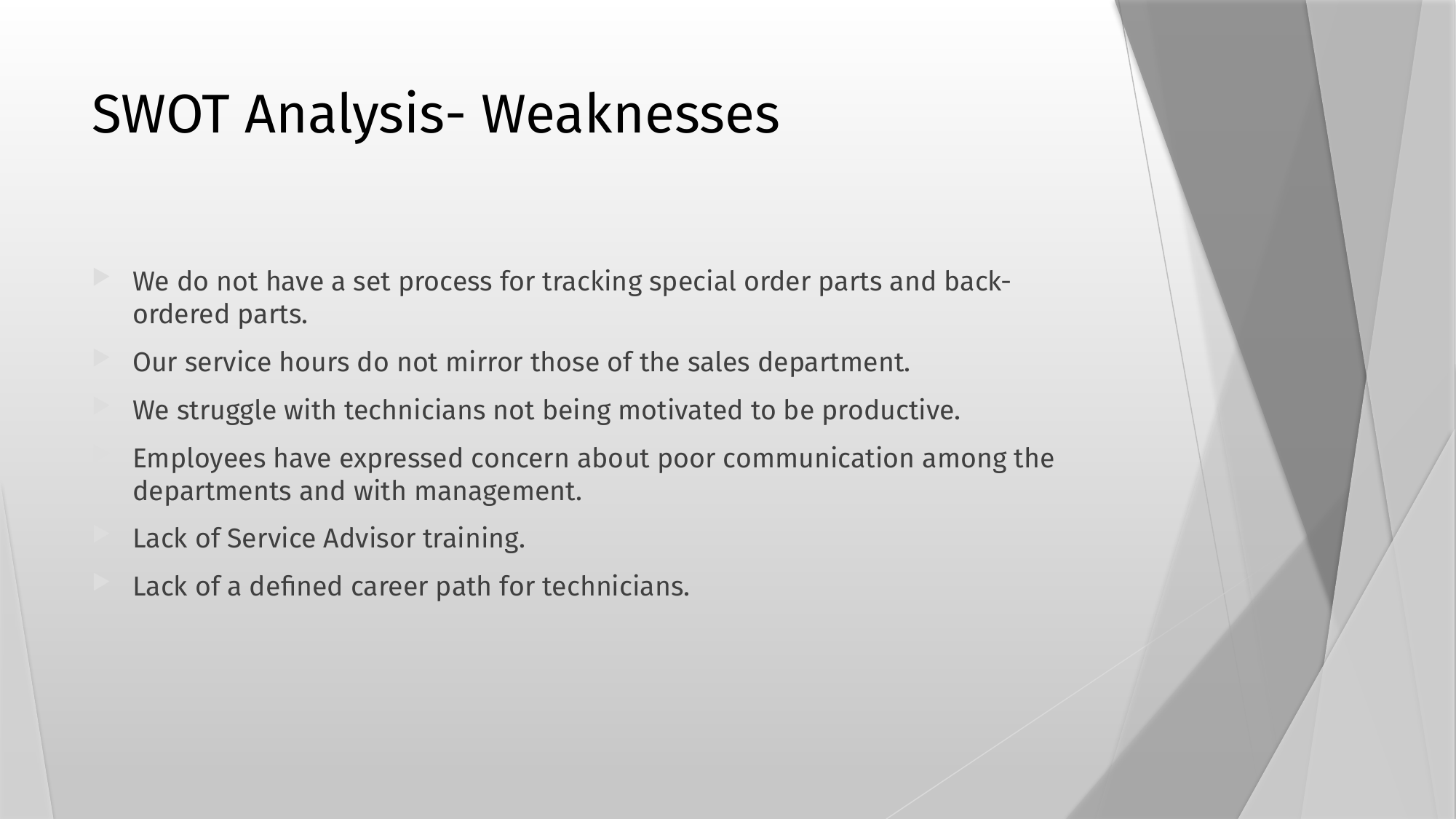

# SWOT Analysis- Weaknesses
We do not have a set process for tracking special order parts and back-ordered parts.
Our service hours do not mirror those of the sales department.
We struggle with technicians not being motivated to be productive.
Employees have expressed concern about poor communication among the departments and with management.
Lack of Service Advisor training.
Lack of a defined career path for technicians.